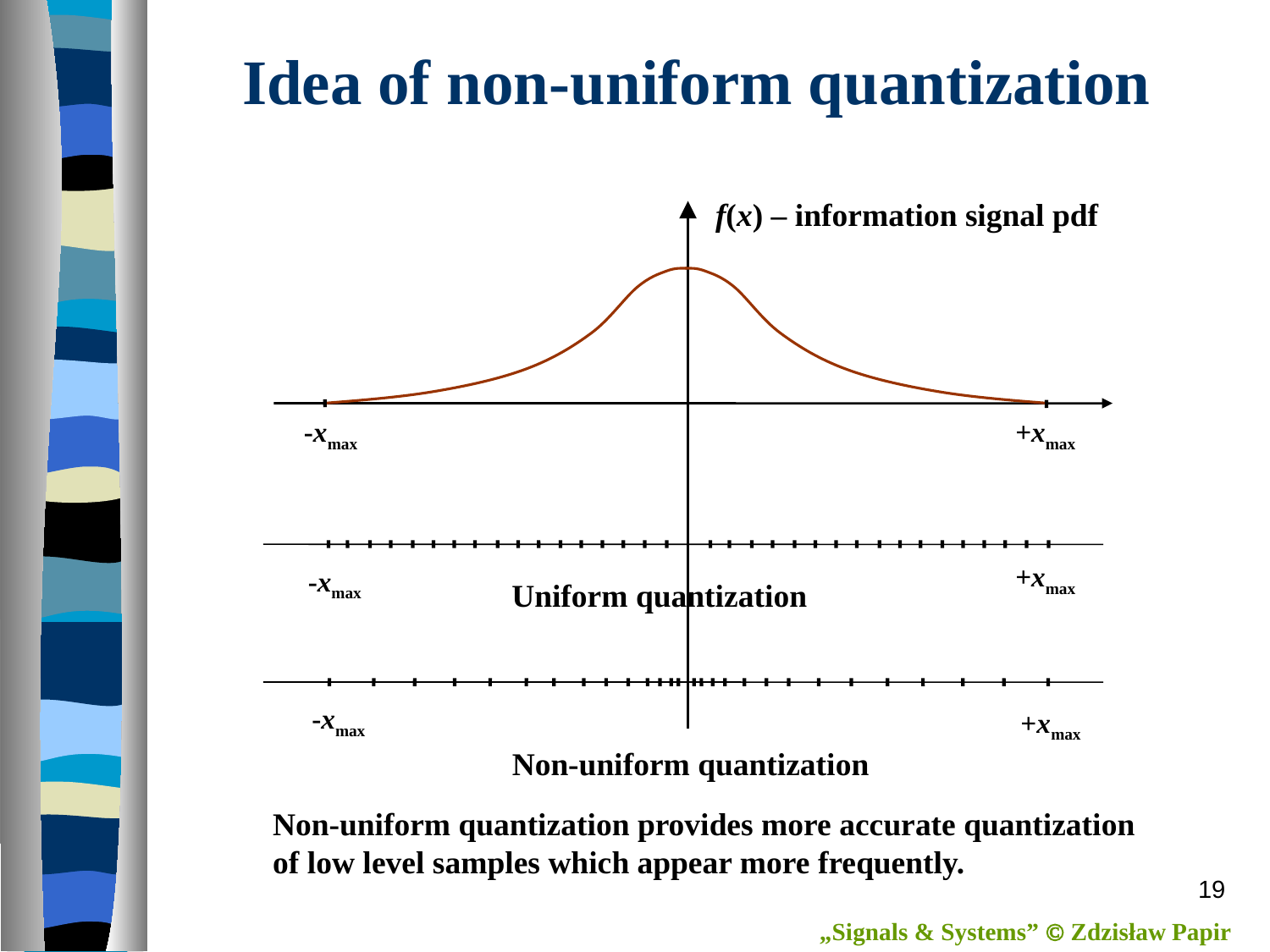

Idea of non-uniform quantization
f(x) – information signal pdf

-xmax
+xmax

+xmax
-xmax
Uniform quantization

-xmax
+xmax
Non-uniform quantization
Non-uniform quantization provides more accurate quantization of low level samples which appear more frequently.
19
„Signals & Systems” © Zdzisław Papir